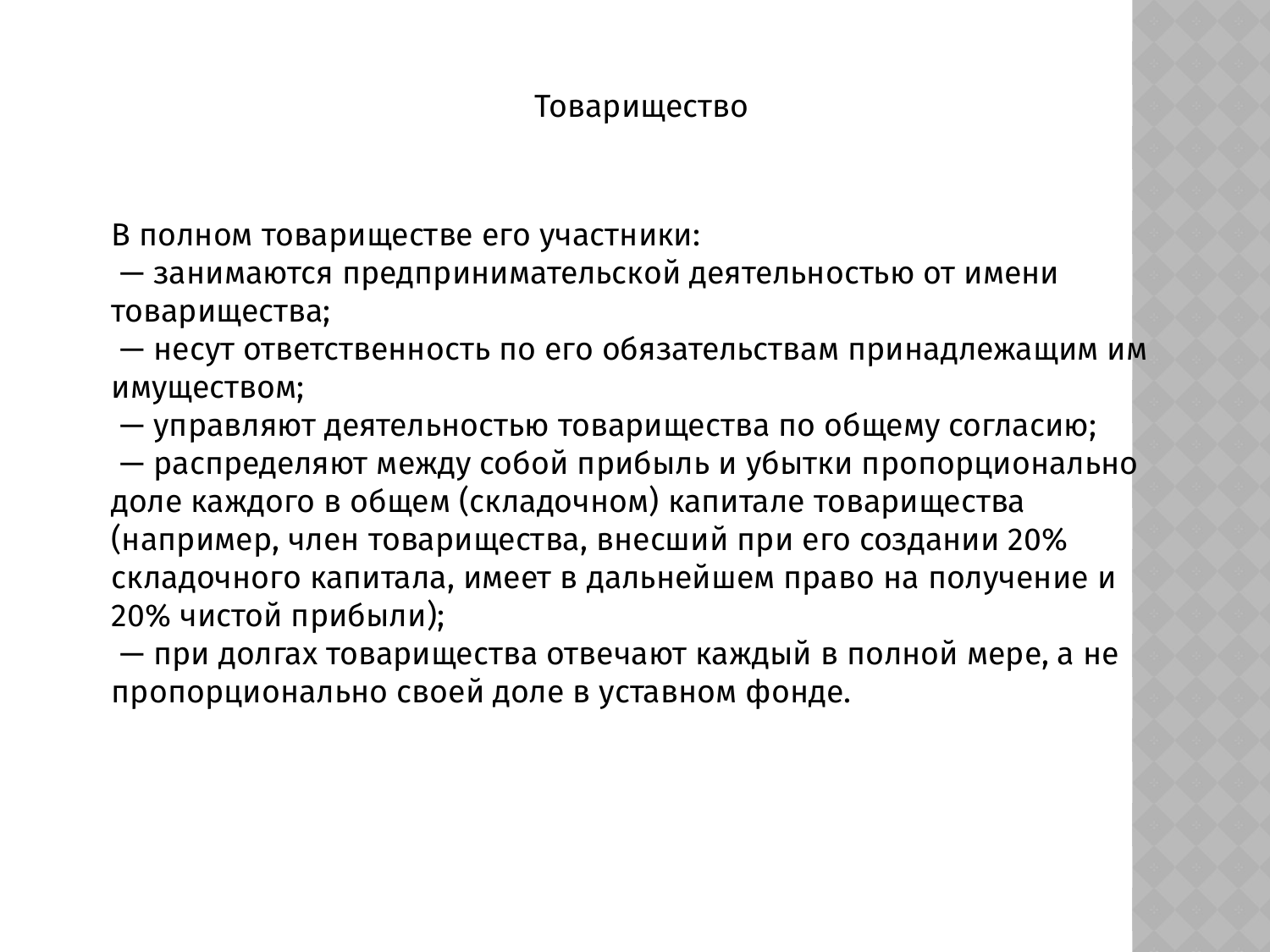

Товарищество
В полном товариществе его участники:
 — занимаются предпринимательской деятельностью от имени товарищества;
 — несут ответственность по его обязательствам принадлежащим им имуществом;
 — управляют деятельностью товарищества по общему согласию;
 — распределяют между собой прибыль и убытки пропорционально доле каждого в общем (складочном) капитале товарищества (например, член товарищества, внесший при его создании 20% складочного капитала, имеет в дальнейшем право на получение и 20% чистой прибыли);
 — при долгах товарищества отвечают каждый в полной мере, а не пропорционально своей доле в уставном фонде.